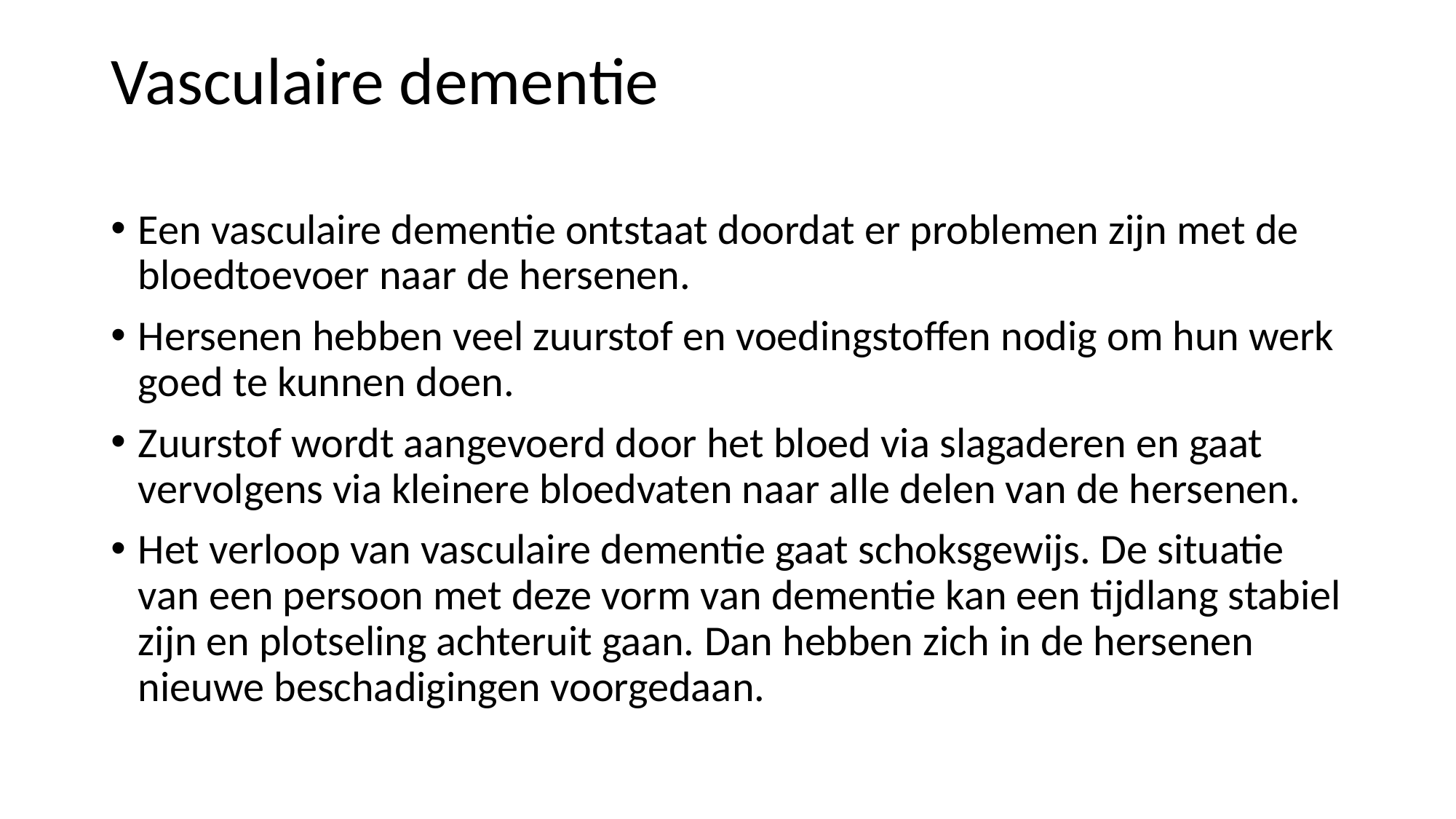

# Vasculaire dementie
Een vasculaire dementie ontstaat doordat er problemen zijn met de bloedtoevoer naar de hersenen.
Hersenen hebben veel zuurstof en voedingstoffen nodig om hun werk goed te kunnen doen.
Zuurstof wordt aangevoerd door het bloed via slagaderen en gaat vervolgens via kleinere bloedvaten naar alle delen van de hersenen.
Het verloop van vasculaire dementie gaat schoksgewijs. De situatie van een persoon met deze vorm van dementie kan een tijdlang stabiel zijn en plotseling achteruit gaan. Dan hebben zich in de hersenen nieuwe beschadigingen voorgedaan.